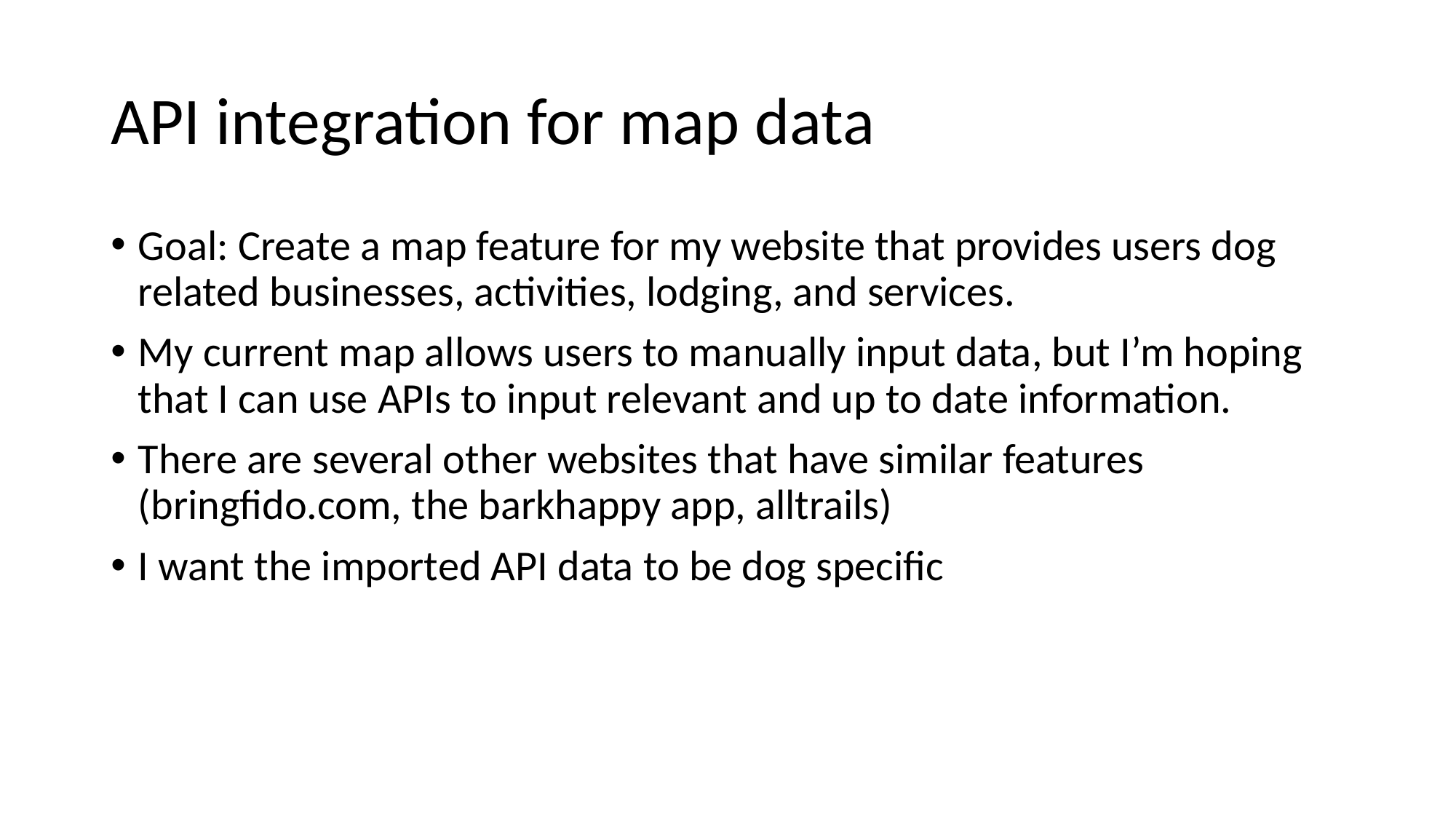

# API integration for map data
Goal: Create a map feature for my website that provides users dog related businesses, activities, lodging, and services.
My current map allows users to manually input data, but I’m hoping that I can use APIs to input relevant and up to date information.
There are several other websites that have similar features (bringfido.com, the barkhappy app, alltrails)
I want the imported API data to be dog specific